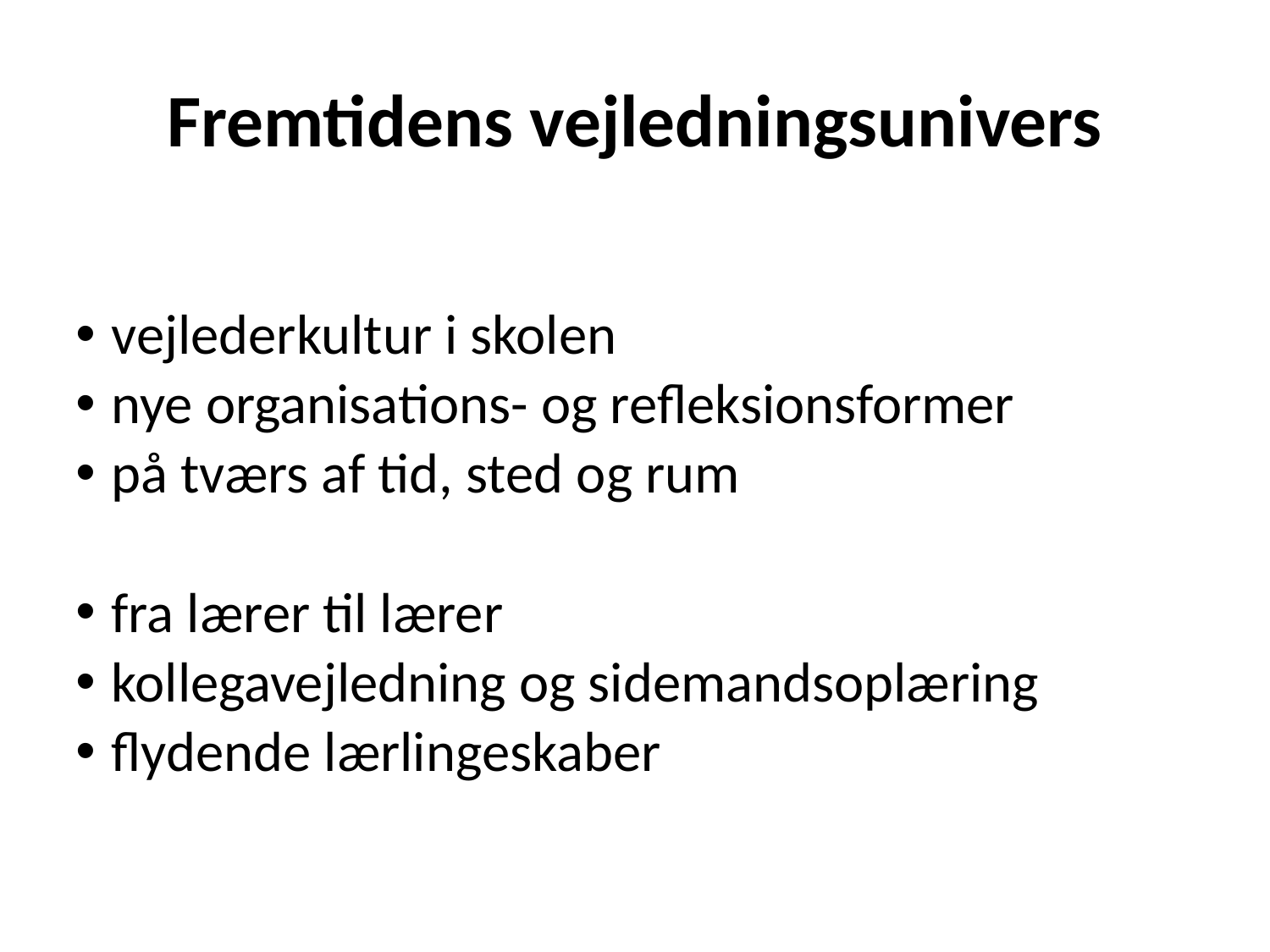

# Fremtidens vejledningsunivers

vejlederkultur i skolen
nye organisations- og refleksionsformer
på tværs af tid, sted og rum

fra lærer til lærer
kollegavejledning og sidemandsoplæring
flydende lærlingeskaber